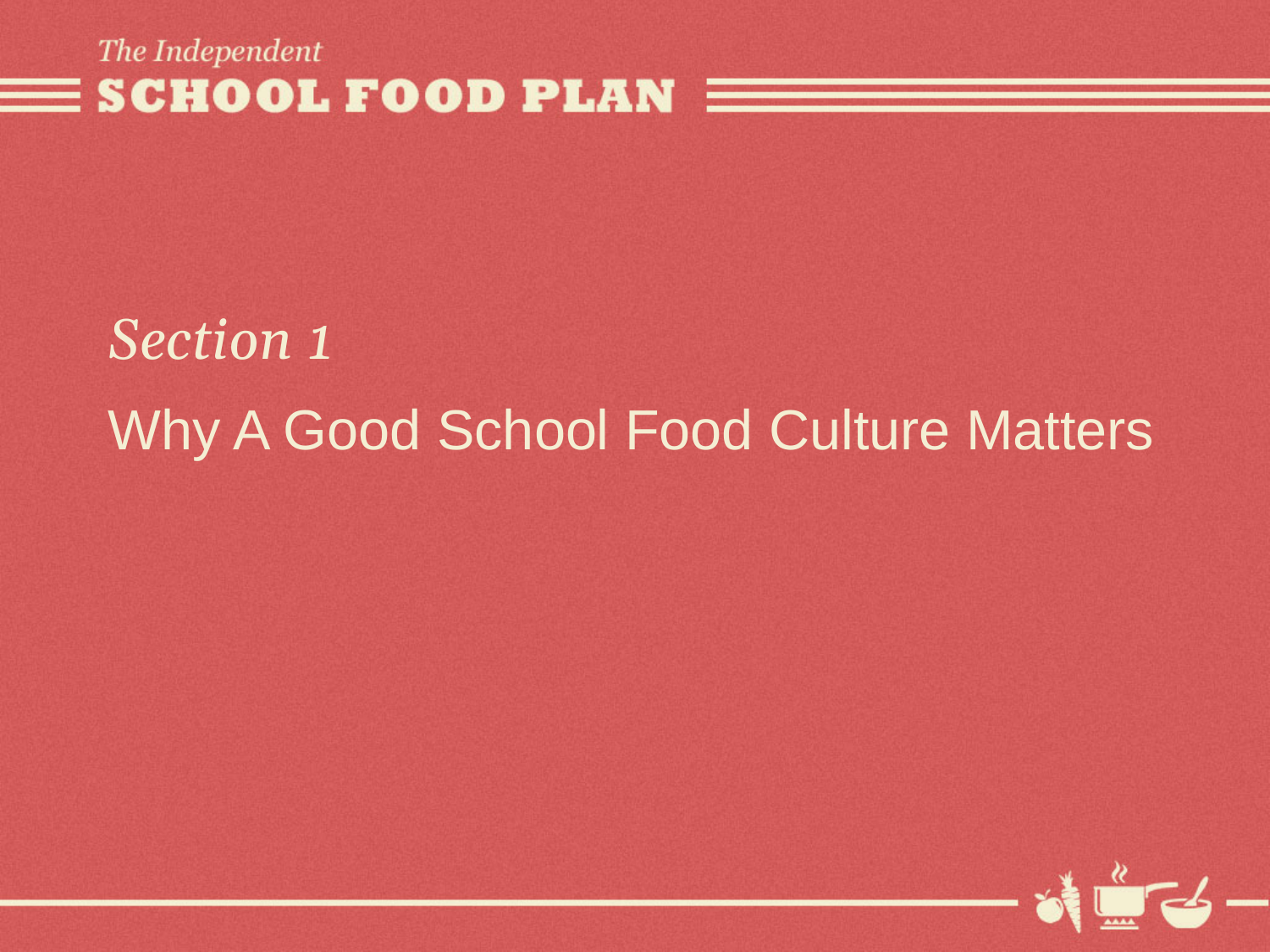

# Section 1
Why A Good School Food Culture Matters